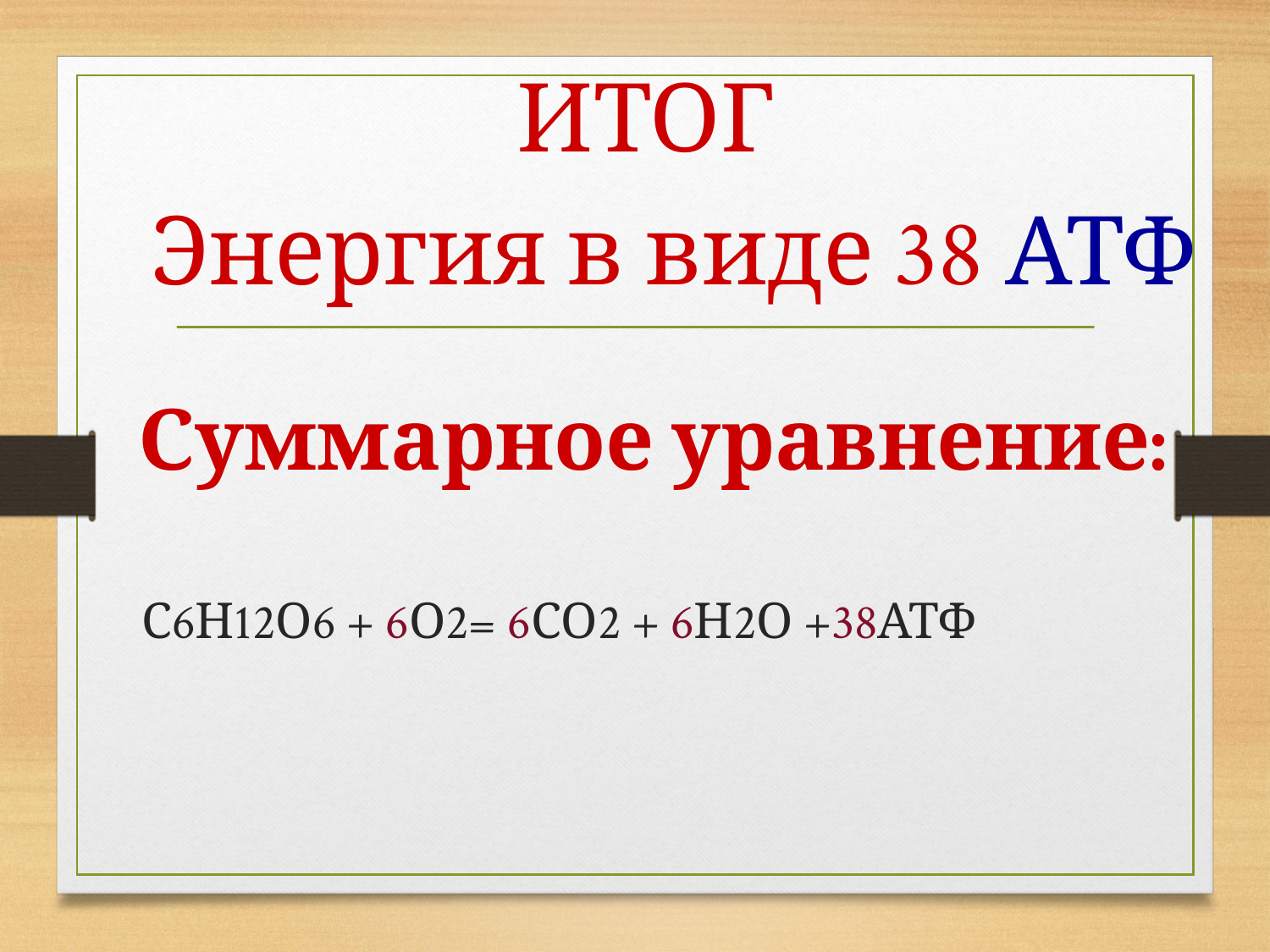

ИТОГ
   Энергия в виде 38 АТФ

   Суммарное уравнение:

     С6Н12О6 + 6О2= 6СО2 + 6Н2О +38АТФ